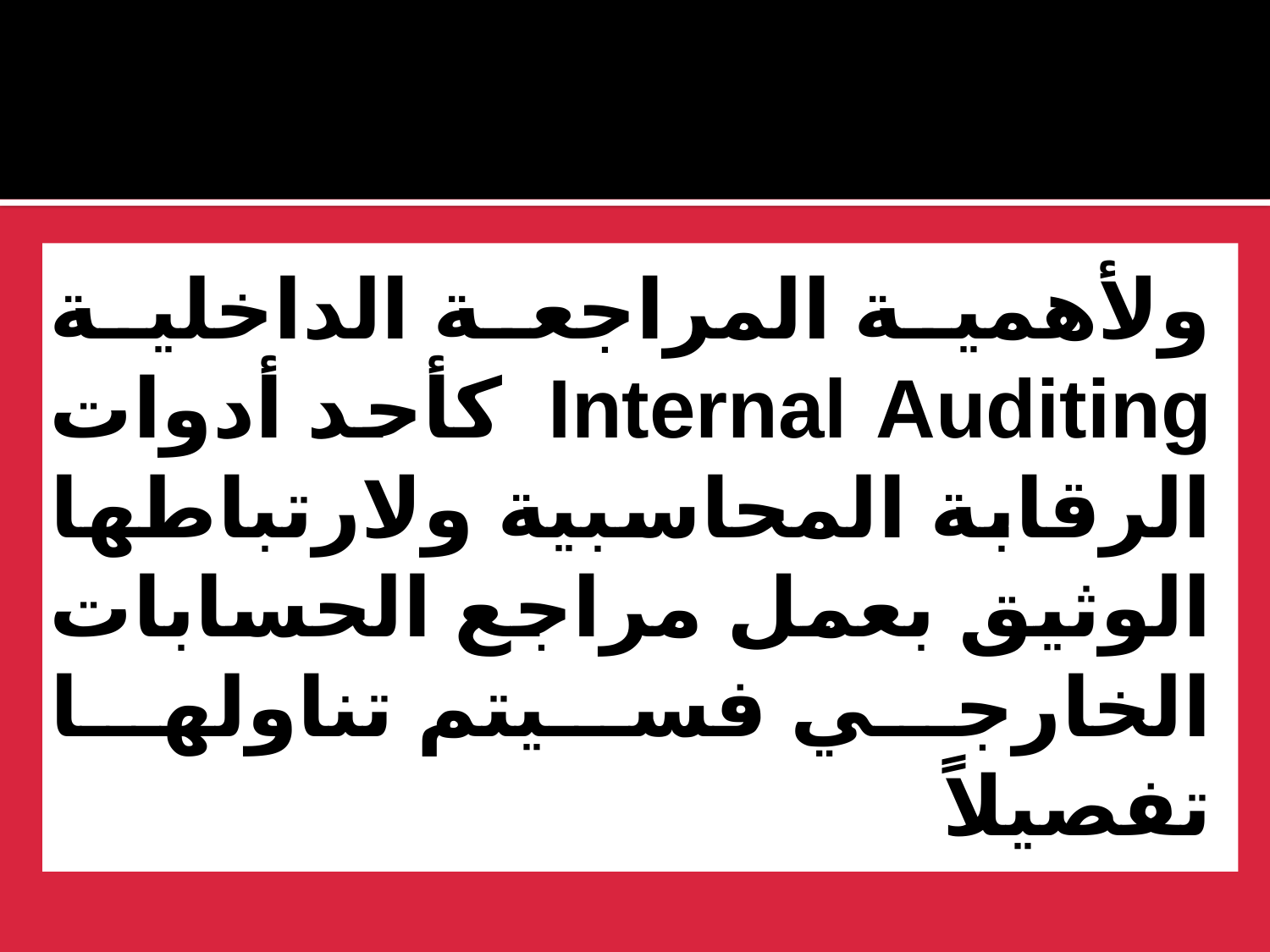

ولأهمية المراجعة الداخلية Internal Auditing  كأحد أدوات الرقابة المحاسبية ولارتباطها الوثيق بعمل مراجع الحسابات الخارجي فسيتم تناولها تفصيلاً